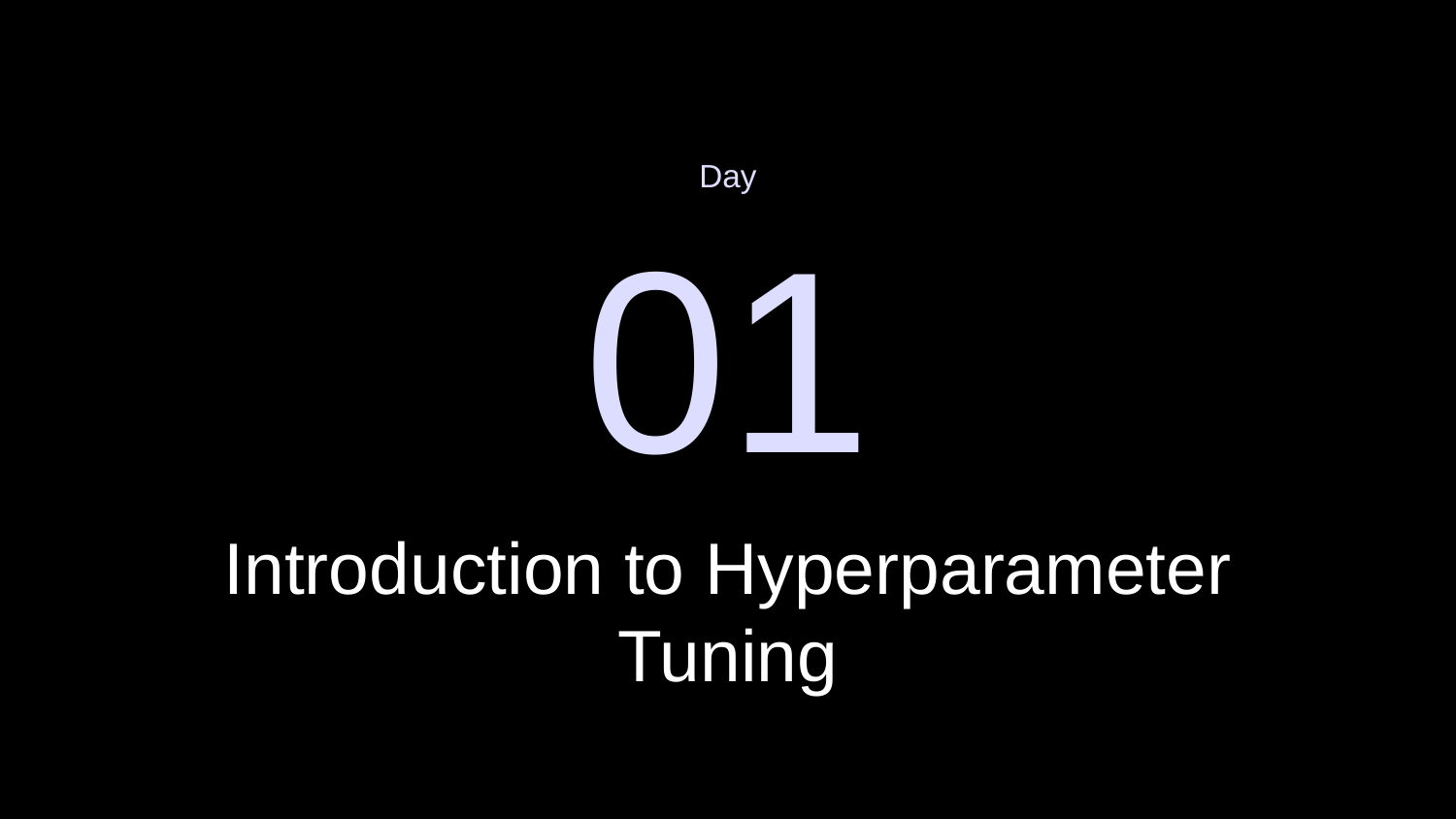

Day
01
# Introduction to Hyperparameter Tuning